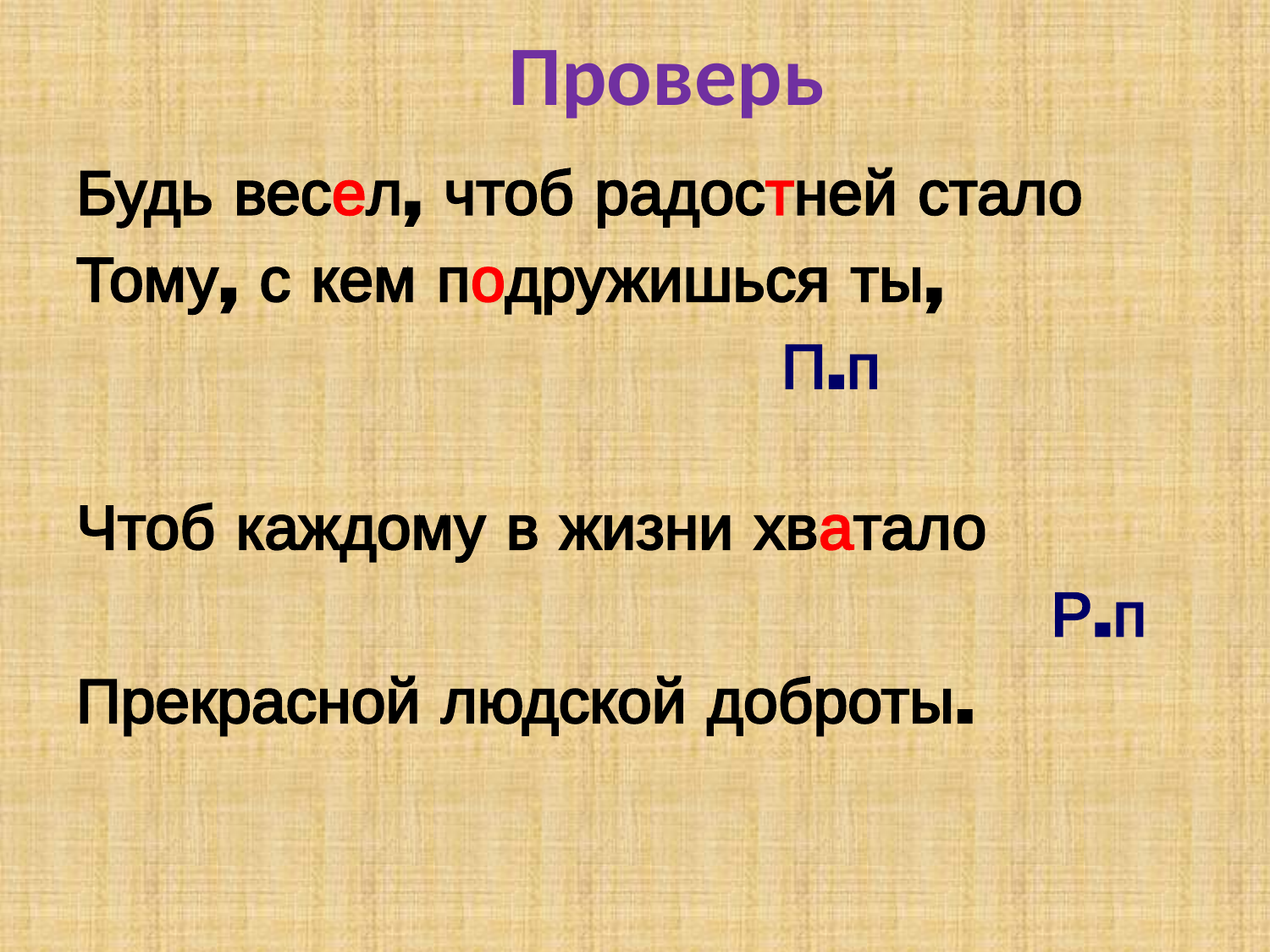

# Проверь
Будь весел, чтоб радостней стало
Тому, с кем подружишься ты,
                                  П.п
Чтоб каждому в жизни хватало
                                               Р.п
Прекрасной людской доброты.